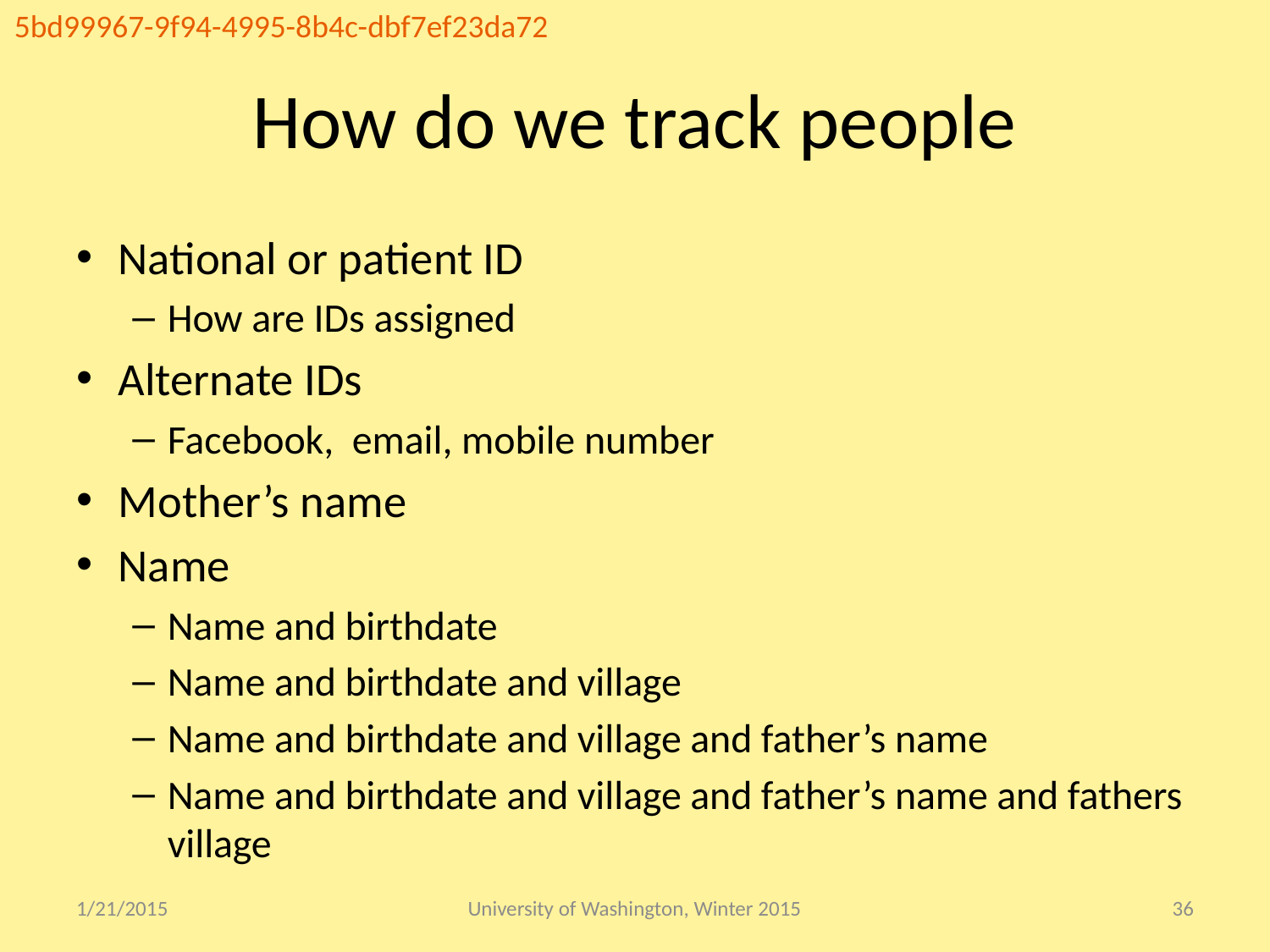

5bd99967-9f94-4995-8b4c-dbf7ef23da72
# How do we track people
National or patient ID
How are IDs assigned
Alternate IDs
Facebook,  email, mobile number
Mother’s name
Name
Name and birthdate
Name and birthdate and village
Name and birthdate and village and father’s name
Name and birthdate and village and father’s name and fathers village
1/21/2015
University of Washington, Winter 2015
36